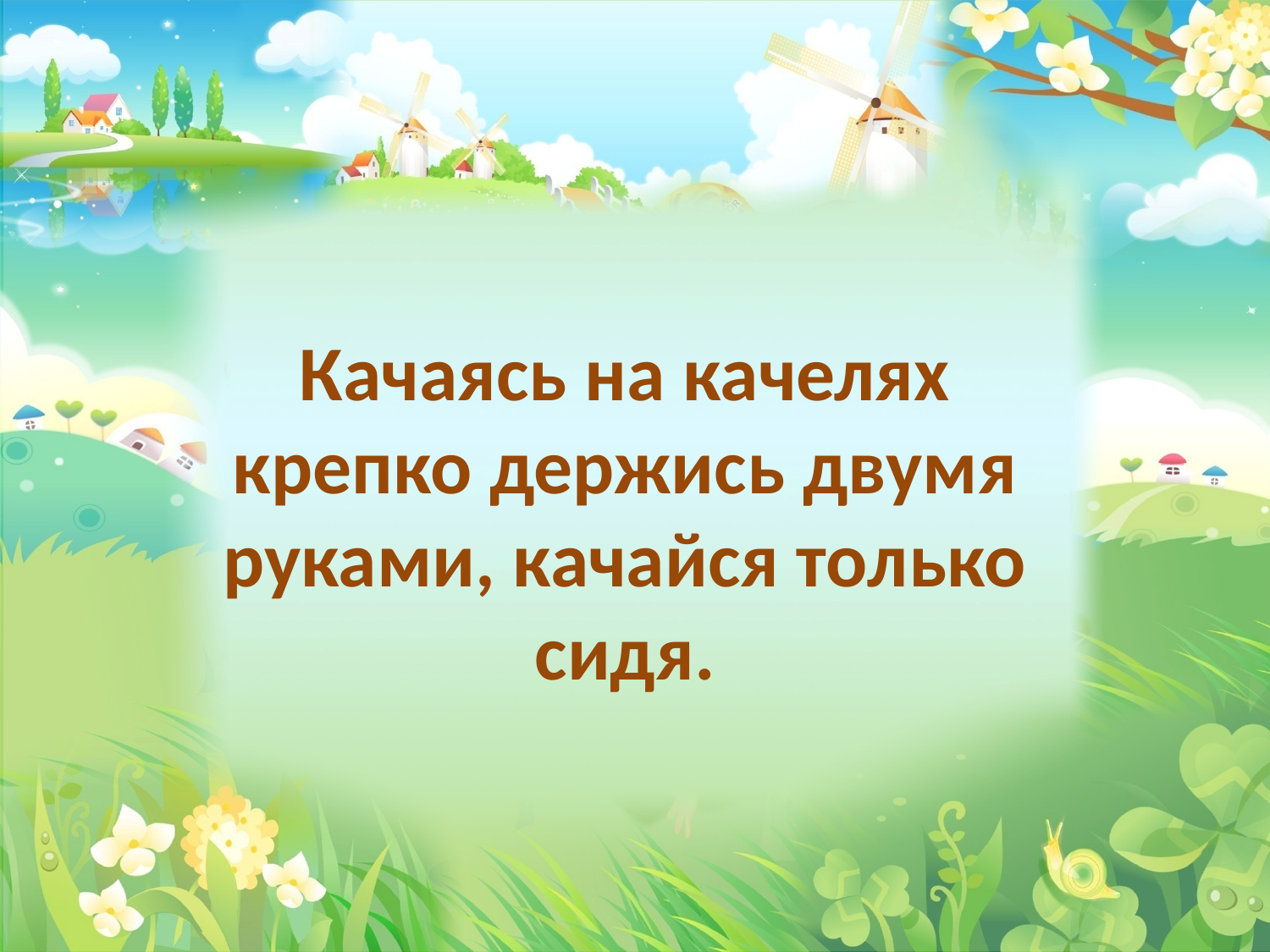

Качаясь на качелях крепко держись двумя руками, качайся только сидя.